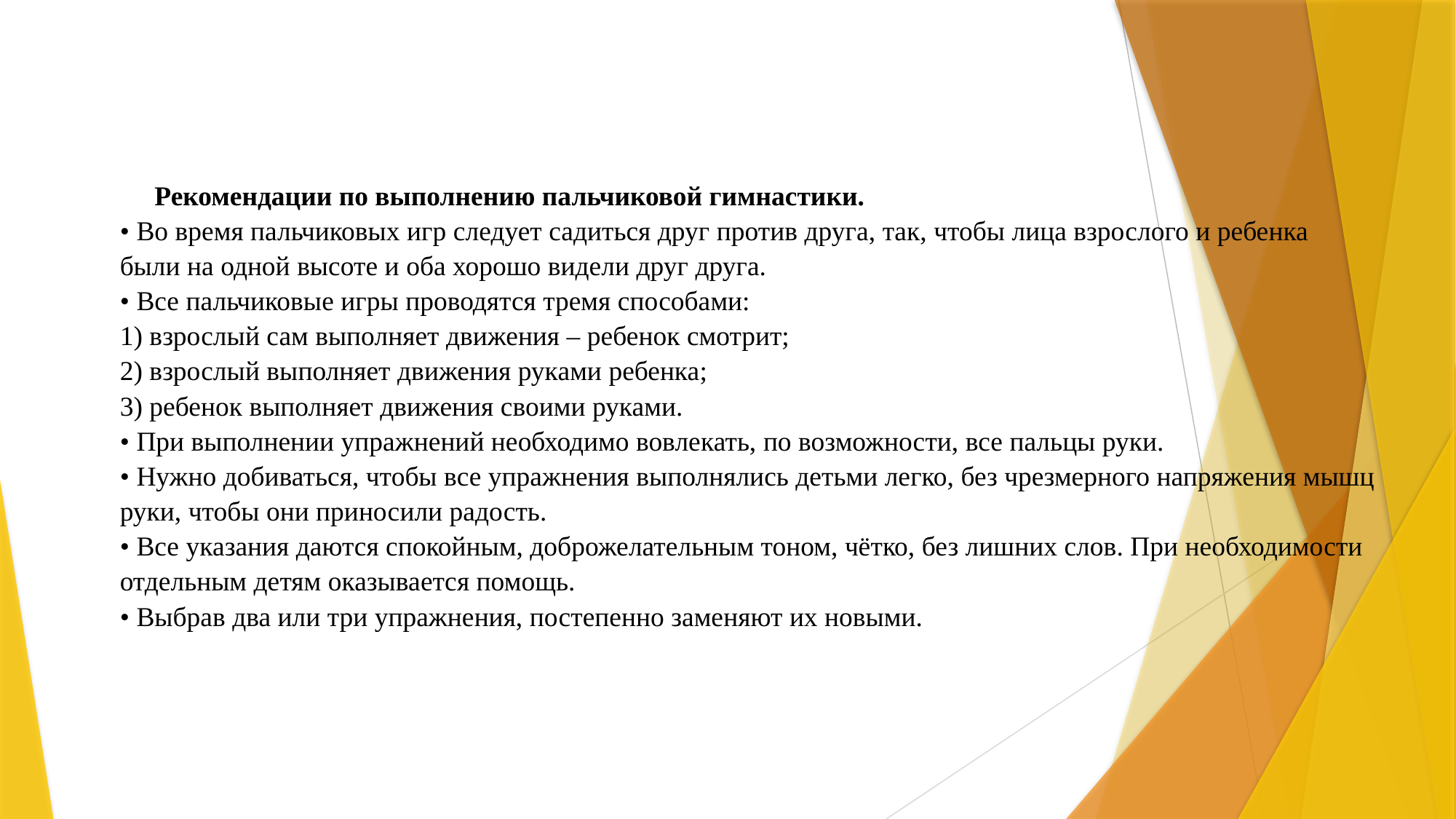

Рекомендации по выполнению пальчиковой гимнастики.
• Во время пальчиковых игр следует садиться друг против друга, так, чтобы лица взрослого и ребенка были на одной высоте и оба хорошо видели друг друга.
• Все пальчиковые игры проводятся тремя способами:
1) взрослый сам выполняет движения – ребенок смотрит;
2) взрослый выполняет движения руками ребенка;
3) ребенок выполняет движения своими руками.
• При выполнении упражнений необходимо вовлекать, по возможности, все пальцы руки.
• Нужно добиваться, чтобы все упражнения выполнялись детьми легко, без чрезмерного напряжения мышц руки, чтобы они приносили радость.
• Все указания даются спокойным, доброжелательным тоном, чётко, без лишних слов. При необходимости отдельным детям оказывается помощь.
• Выбрав два или три упражнения, постепенно заменяют их новыми.